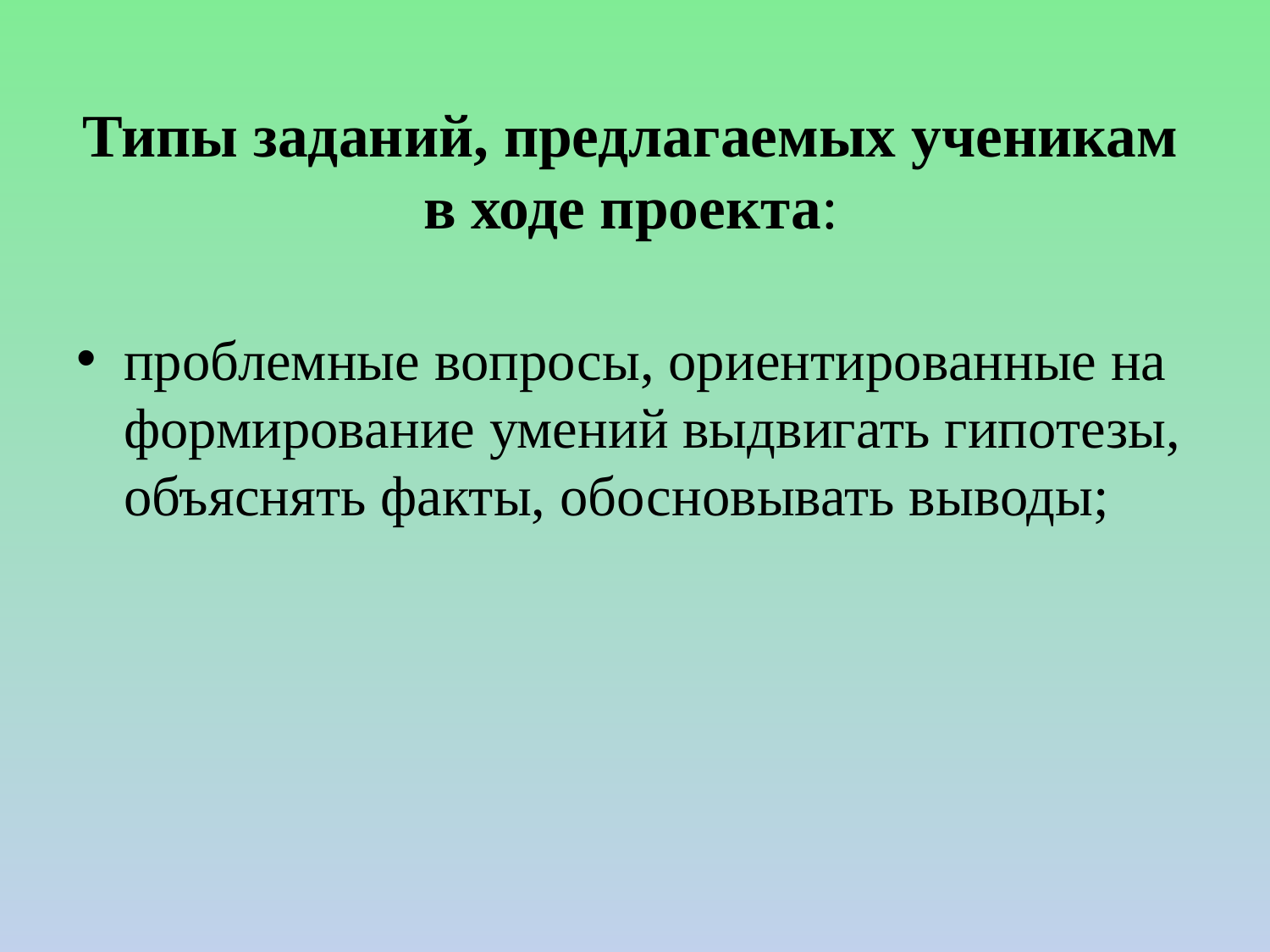

# Типы заданий, предлагаемых ученикам в ходе проекта:
проблемные вопросы, ориентированные на формирование умений выдвигать гипотезы, объяснять факты, обосновывать выводы;